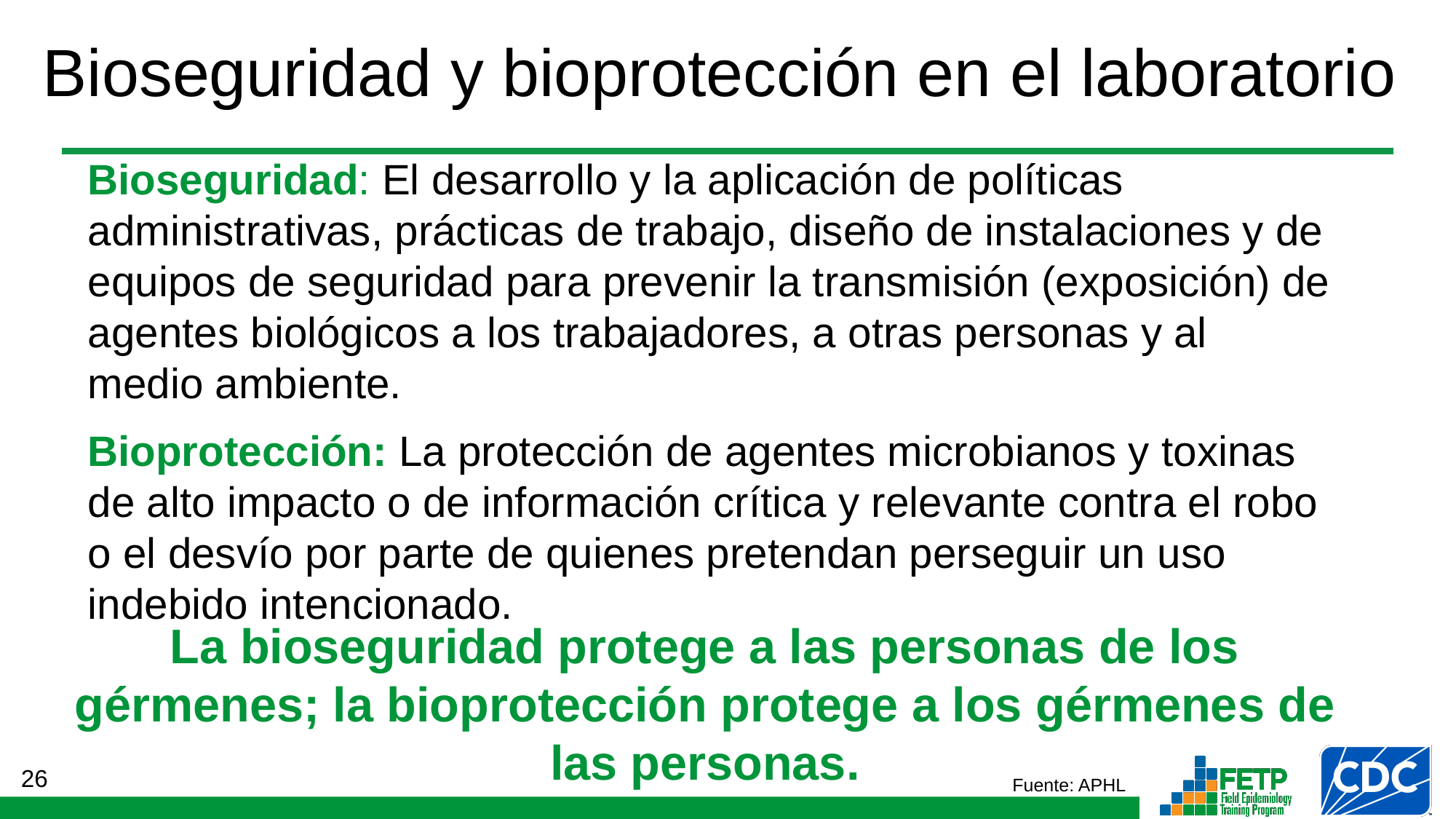

# Bioseguridad y bioprotección en el laboratorio
Bioseguridad: El desarrollo y la aplicación de políticas administrativas, prácticas de trabajo, diseño de instalaciones y de equipos de seguridad para prevenir la transmisión (exposición) de agentes biológicos a los trabajadores, a otras personas y al
medio ambiente.
Bioprotección: La protección de agentes microbianos y toxinas de alto impacto o de información crítica y relevante contra el robo o el desvío por parte de quienes pretendan perseguir un uso indebido intencionado.

La bioseguridad protege a las personas de los gérmenes; la bioprotección protege a los gérmenes de las personas.
Fuente: APHL